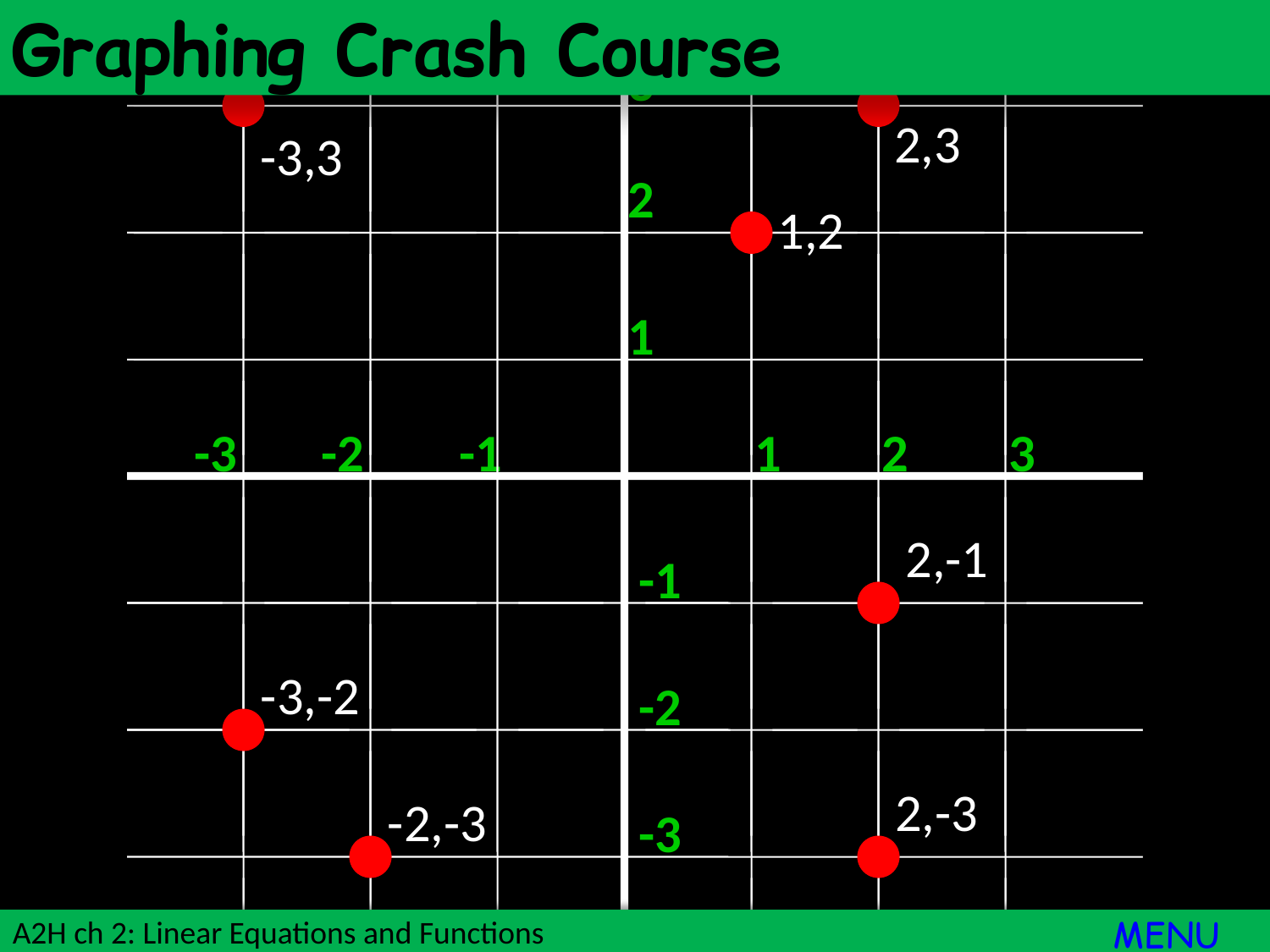

Graphing Crash Course

3

2,3
-3,3
2
1,2

1

-3
-2
-1
1
2
3

2,-1
-1

-3,-2
-2

2,-3
-2,-3
-3

MENU
A2H ch 2: Linear Equations and Functions